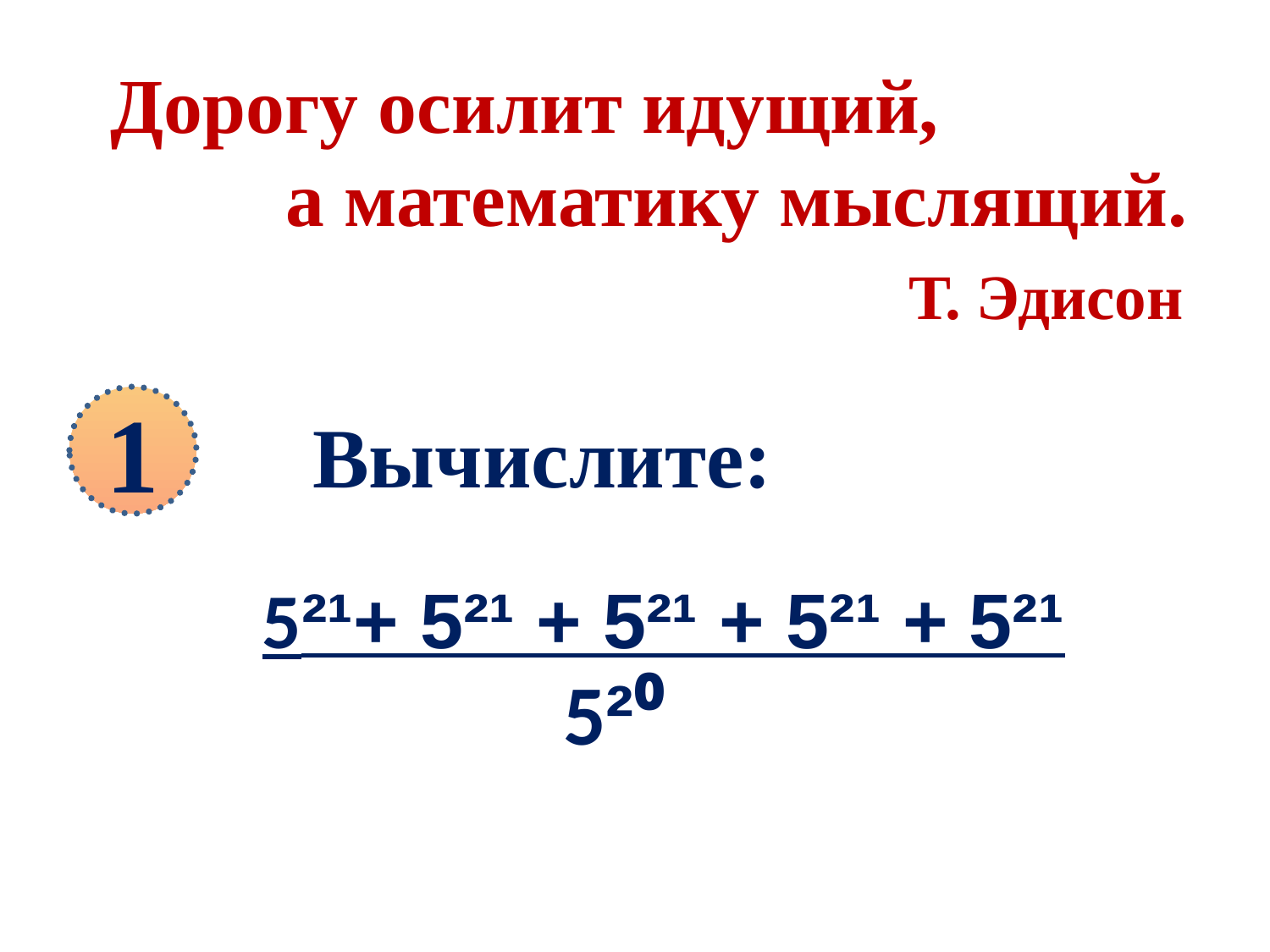

Дорогу осилит идущий,
            а математику мыслящий.
                                            Т. Эдисон
1
Вычислите:
5²¹+ 5²¹ + 5²¹ + 5²¹ + 5²¹
5²⁰